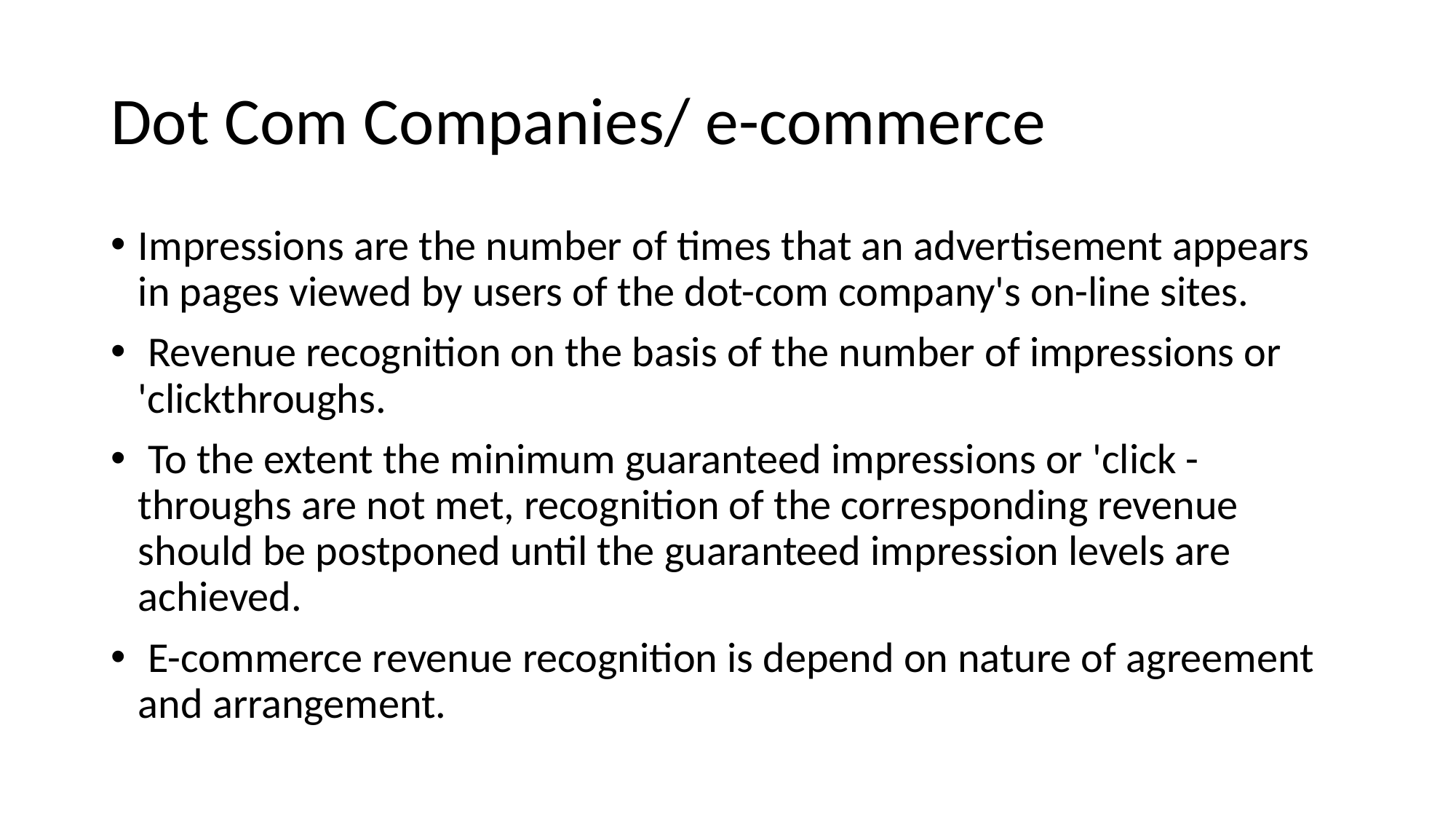

# Dot Com Companies/ e-commerce
Impressions are the number of times that an advertisement appears in pages viewed by users of the dot-com company's on-line sites.
 Revenue recognition on the basis of the number of impressions or 'clickthroughs.
 To the extent the minimum guaranteed impressions or 'click -throughs are not met, recognition of the corresponding revenue should be postponed until the guaranteed impression levels are achieved.
 E-commerce revenue recognition is depend on nature of agreement and arrangement.